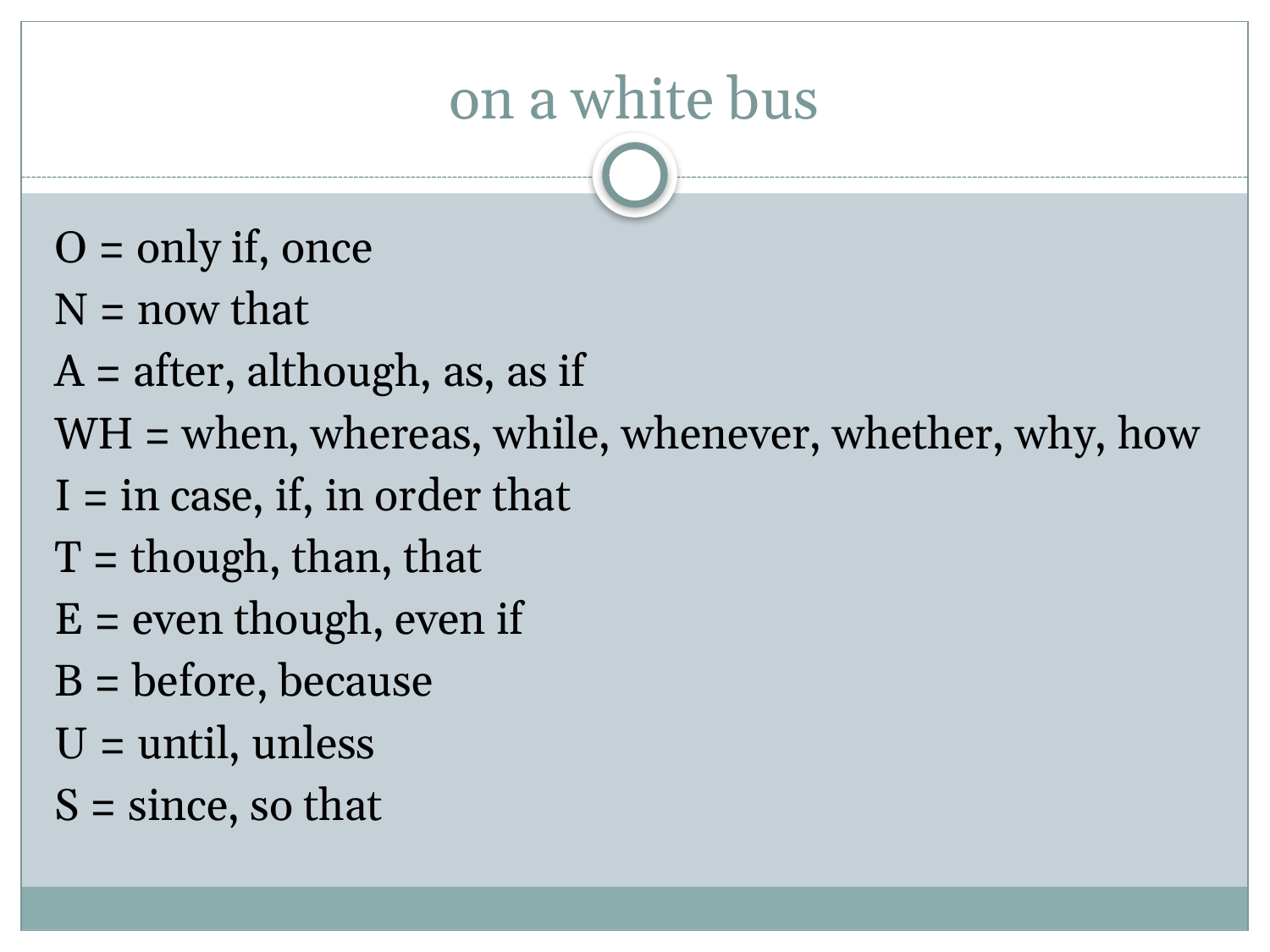

# on a white bus
O = only if, once
N = now that
A = after, although, as, as if
WH = when, whereas, while, whenever, whether, why, how
I = in case, if, in order that
T = though, than, that
E = even though, even if
B = before, because
U = until, unless
S = since, so that